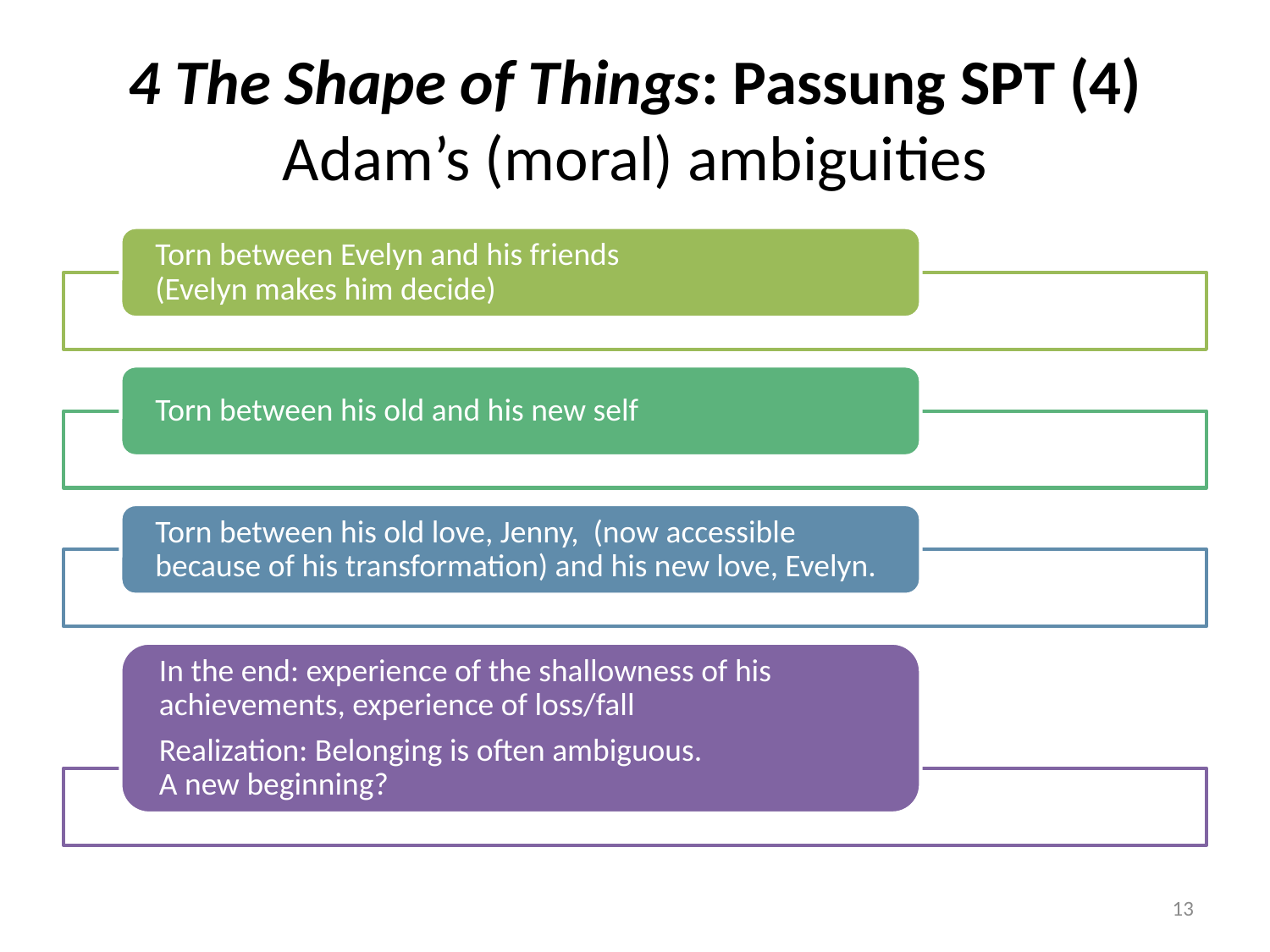

# 4 The Shape of Things: Passung SPT (4) Adam’s (moral) ambiguities
Torn between Evelyn and his friends
(Evelyn makes him decide)
Torn between his old and his new self
Torn between his old love, Jenny,  (now accessible because of his transformation) and his new love, Evelyn.
In the end: experience of the shallowness of his achievements, experience of loss/fall
Realization: Belonging is often ambiguous.
A new beginning?
13